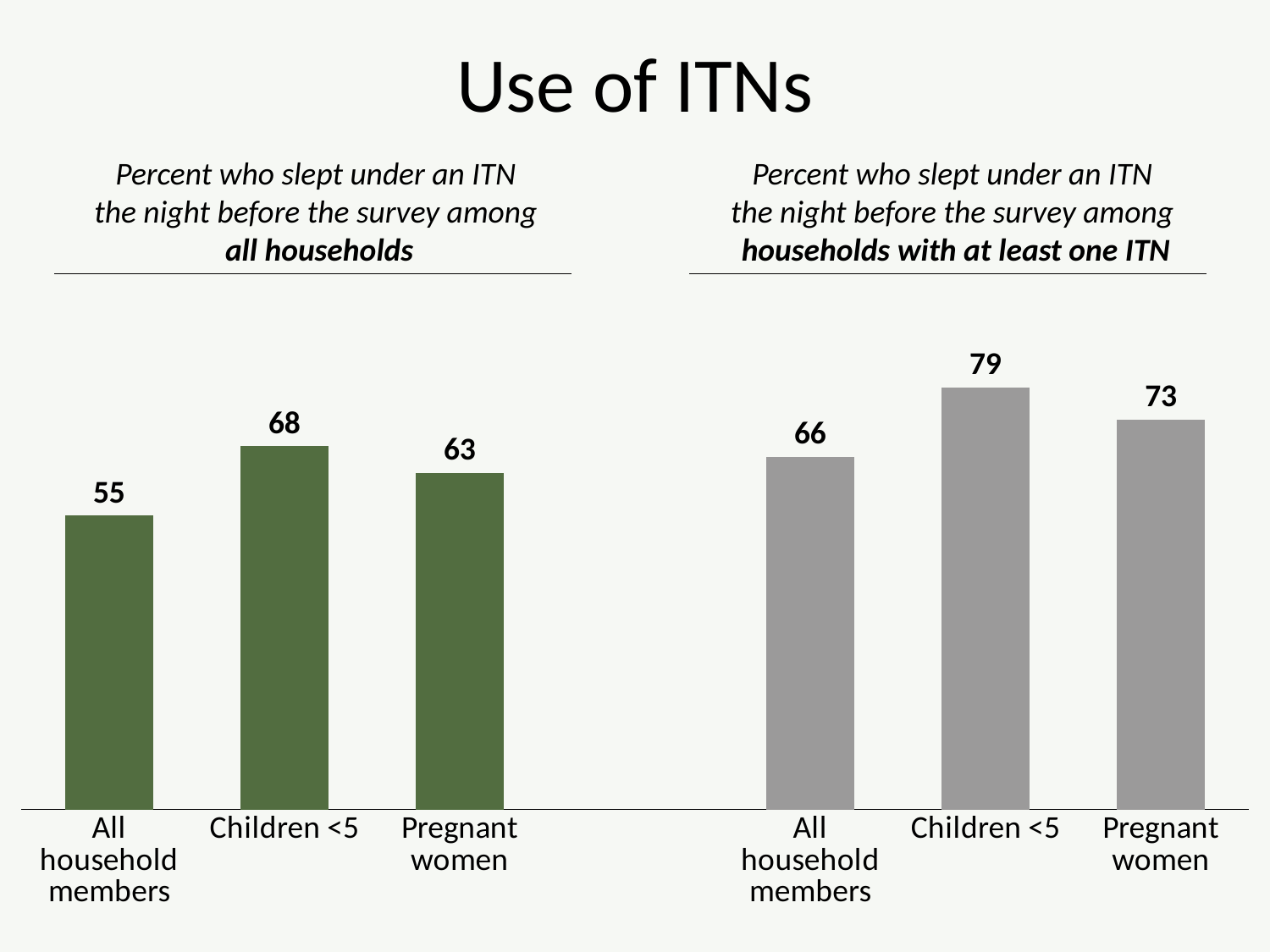

# Use of ITNs
Percent who slept under an ITN
the night before the survey among
all households
Percent who slept under an ITN
the night before the survey among
households with at least one ITN

### Chart

| Category | Series 1 |
|---|---|
| All household members | 55.0 |
| Children <5 | 68.0 |
| Pregnant women | 63.0 |
|  | None |
| All household members | 66.0 |
| Children <5 | 79.0 |
| Pregnant women | 73.0 |